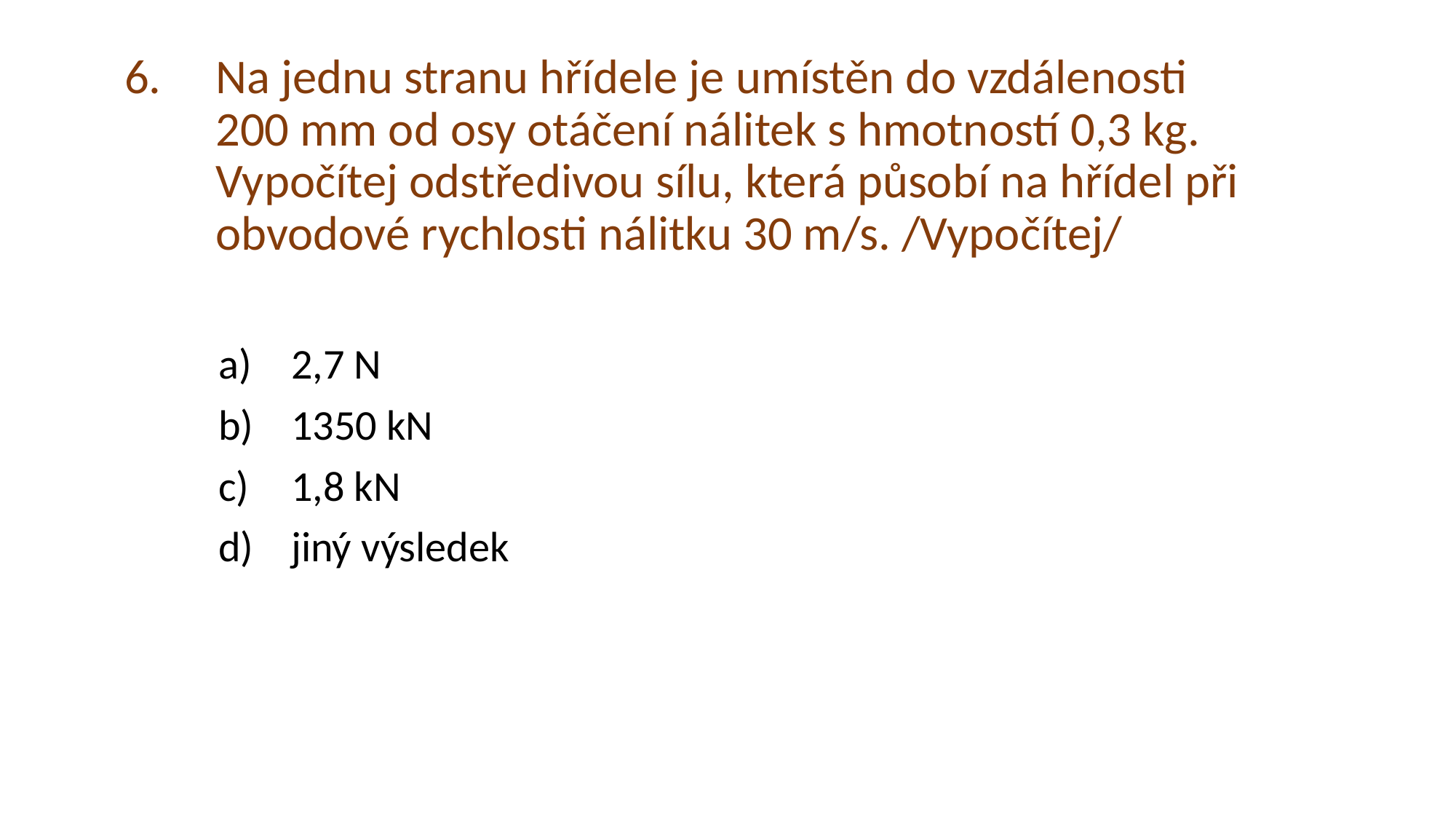

# 6.	Na jednu stranu hřídele je umístěn do vzdálenosti        200 mm od osy otáčení nálitek s hmotností 0,3 kg. Vypočítej odstředivou sílu, která působí na hřídel při obvodové rychlosti nálitku 30 m/s. /Vypočítej/
2,7 N
1350 kN
1,8 kN
jiný výsledek